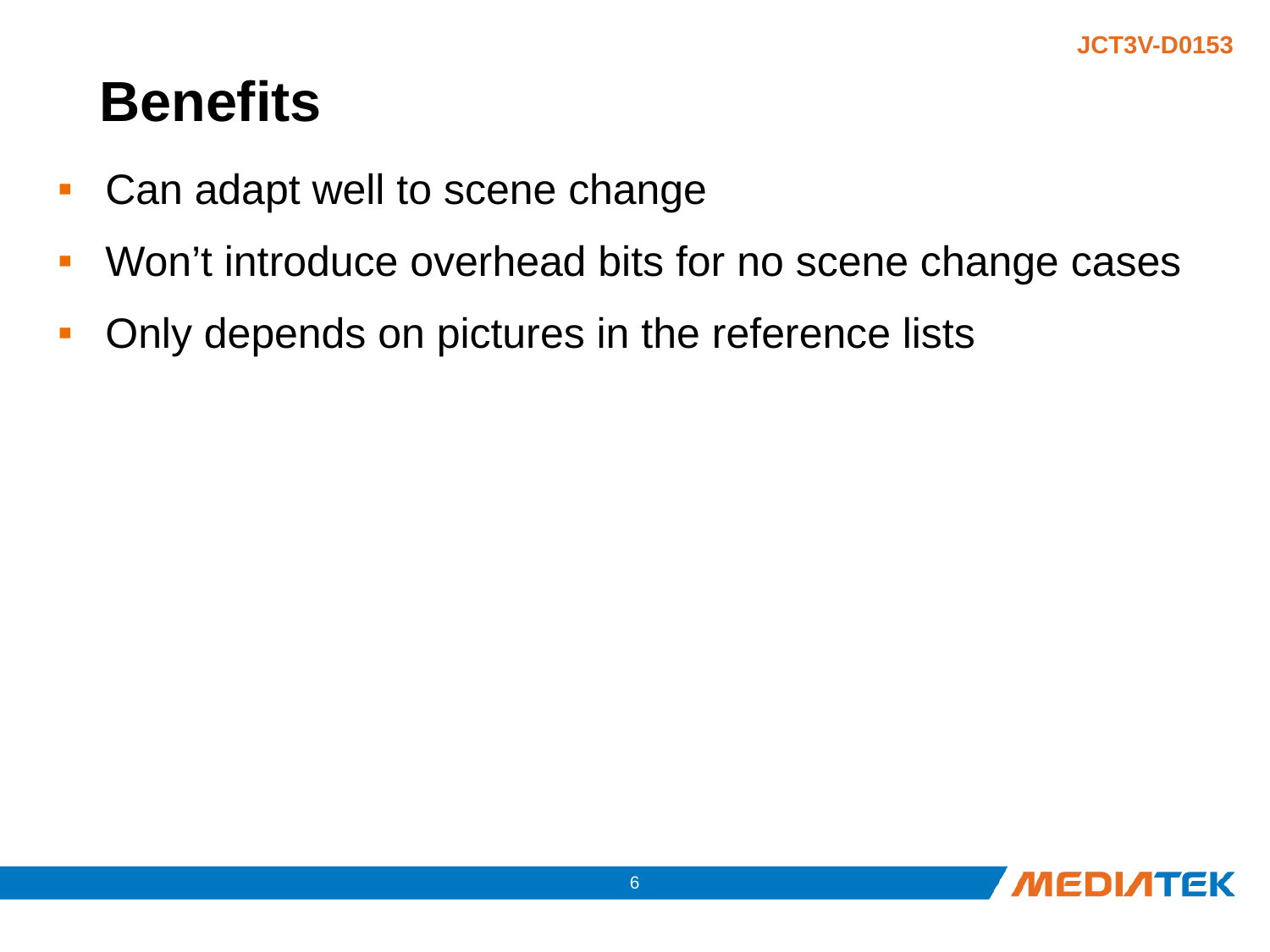

# Benefits
Can adapt well to scene change
Won’t introduce overhead bits for no scene change cases
Only depends on pictures in the reference lists
6